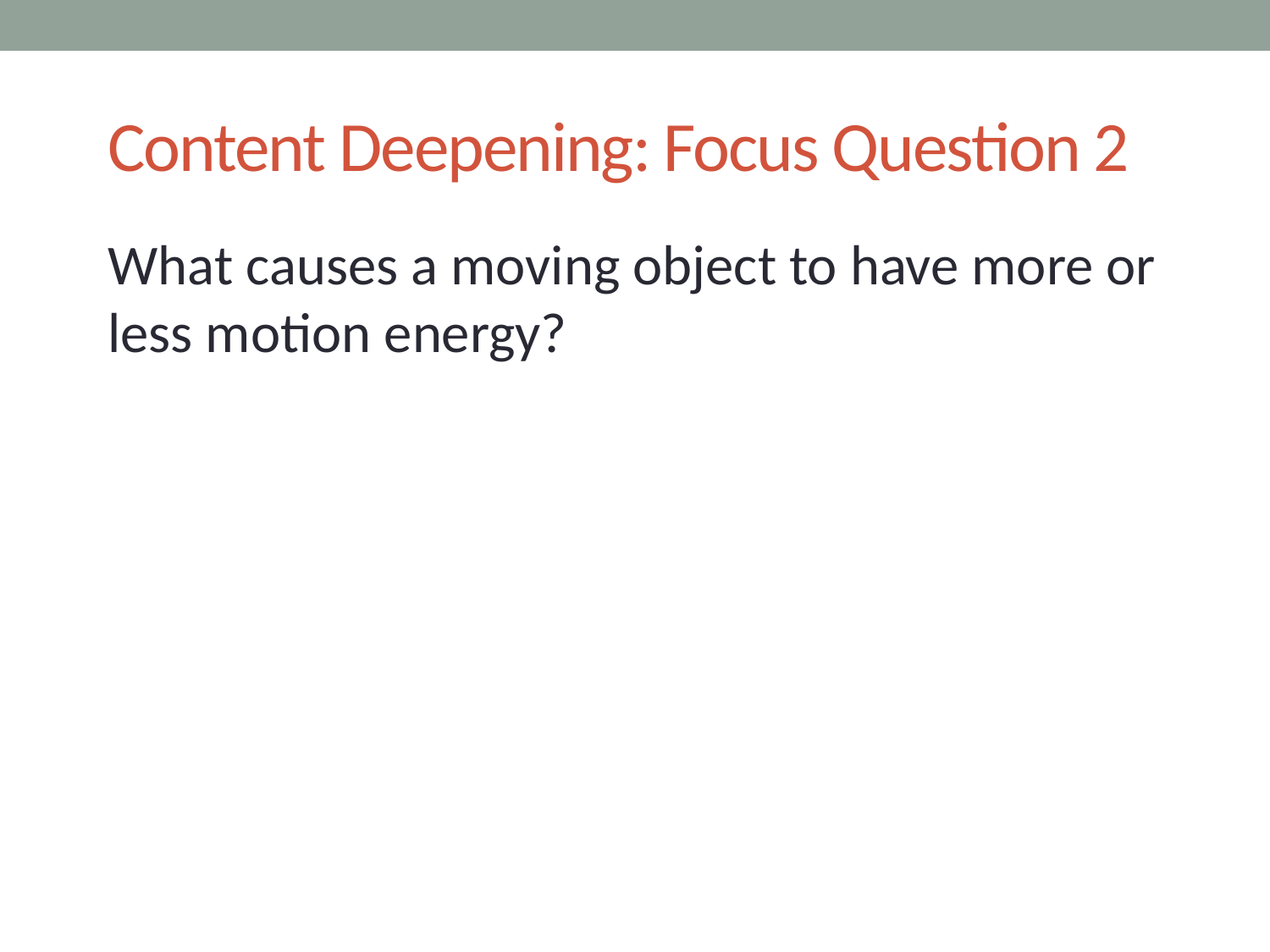

# Content Deepening: Focus Question 2
What causes a moving object to have more or less motion energy?